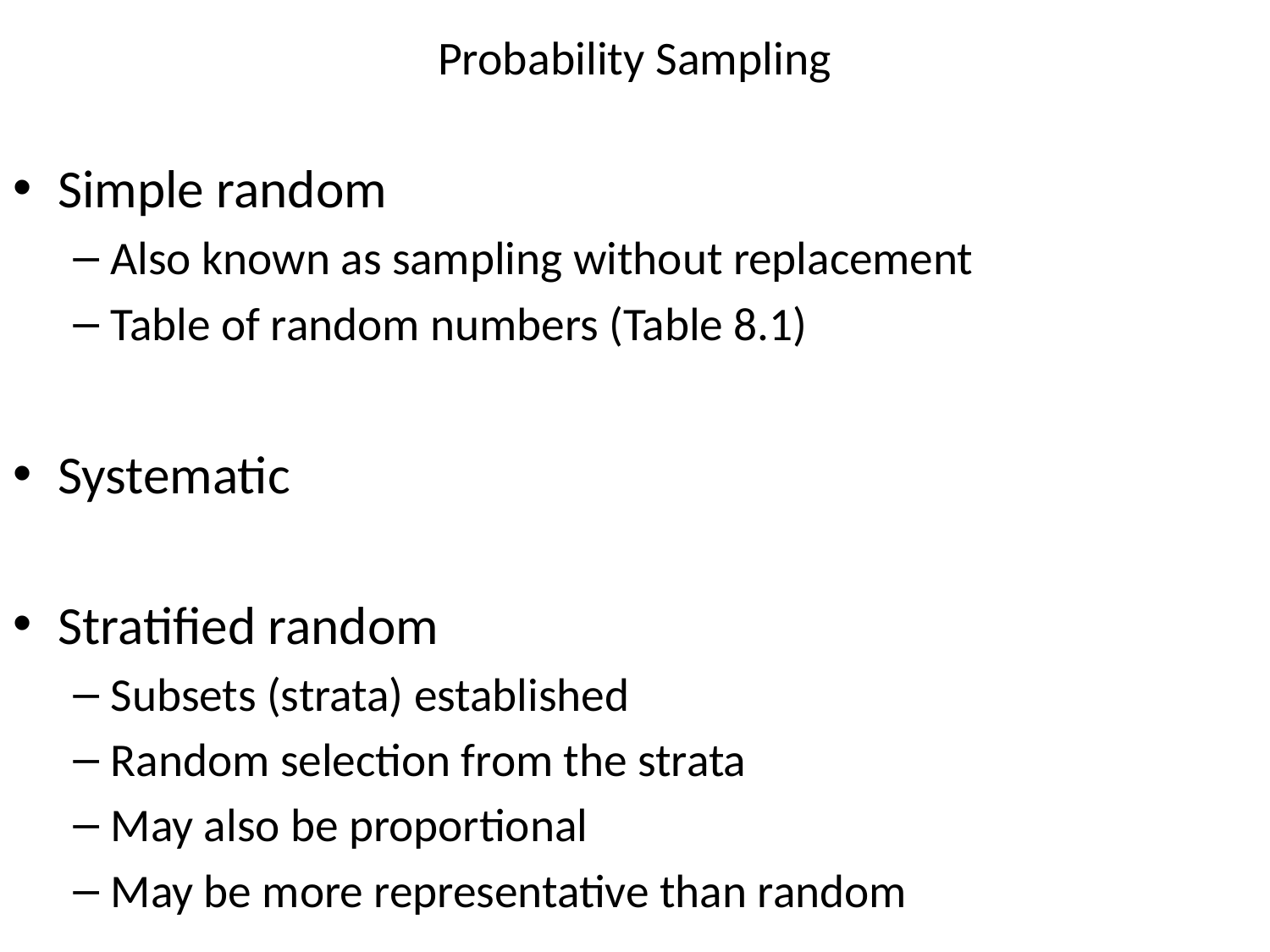

# Probability Sampling
Simple random
Also known as sampling without replacement
Table of random numbers (Table 8.1)

Systematic

Stratified random
Subsets (strata) established
Random selection from the strata
May also be proportional
May be more representative than random